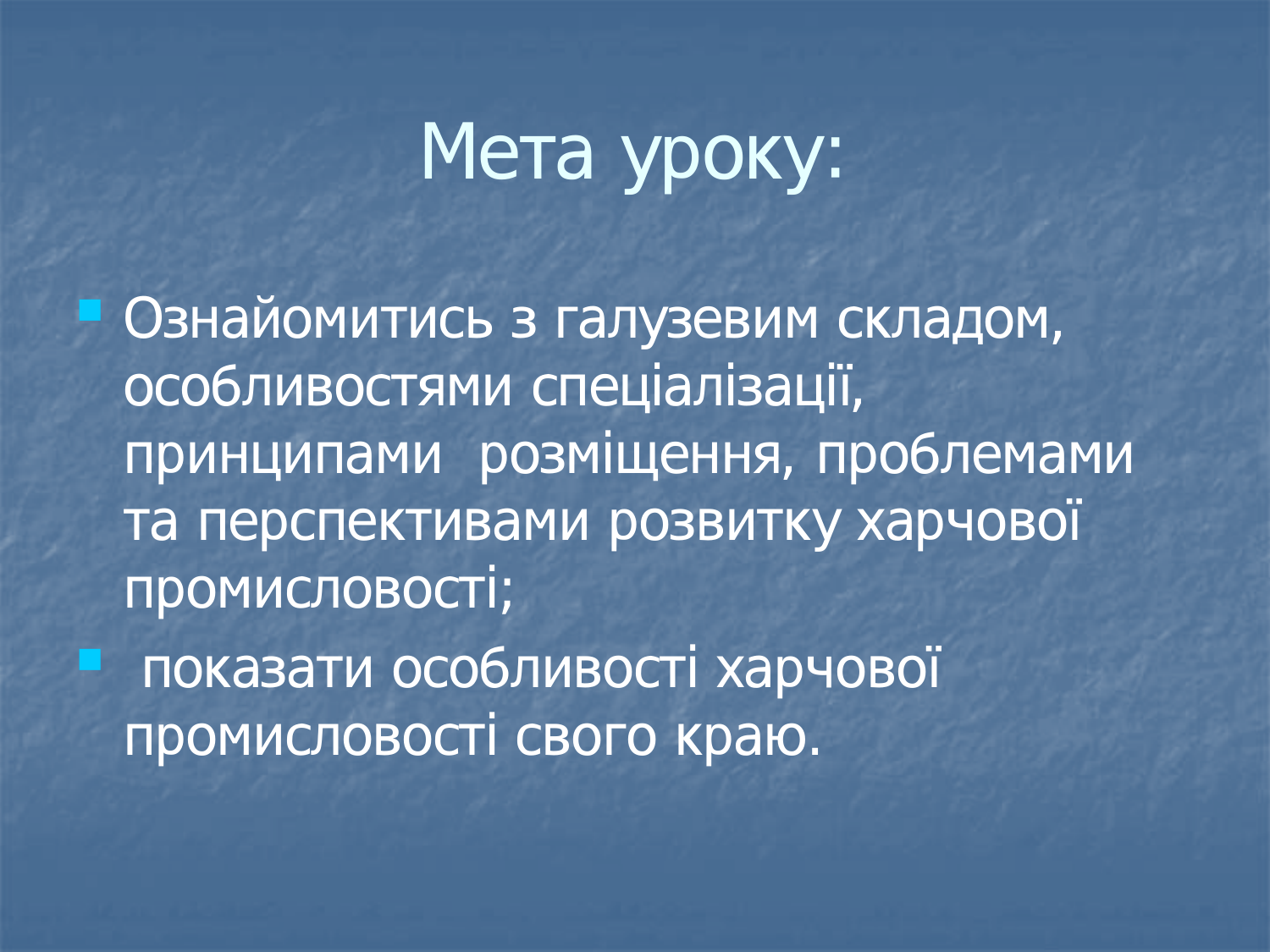

# Мета уроку:
Ознайомитись з галузевим складом, особливостями спеціалізації, принципами  розміщення, проблемами та перспективами розвитку харчової промисловості;
 показати особливості харчової промисловості свого краю.